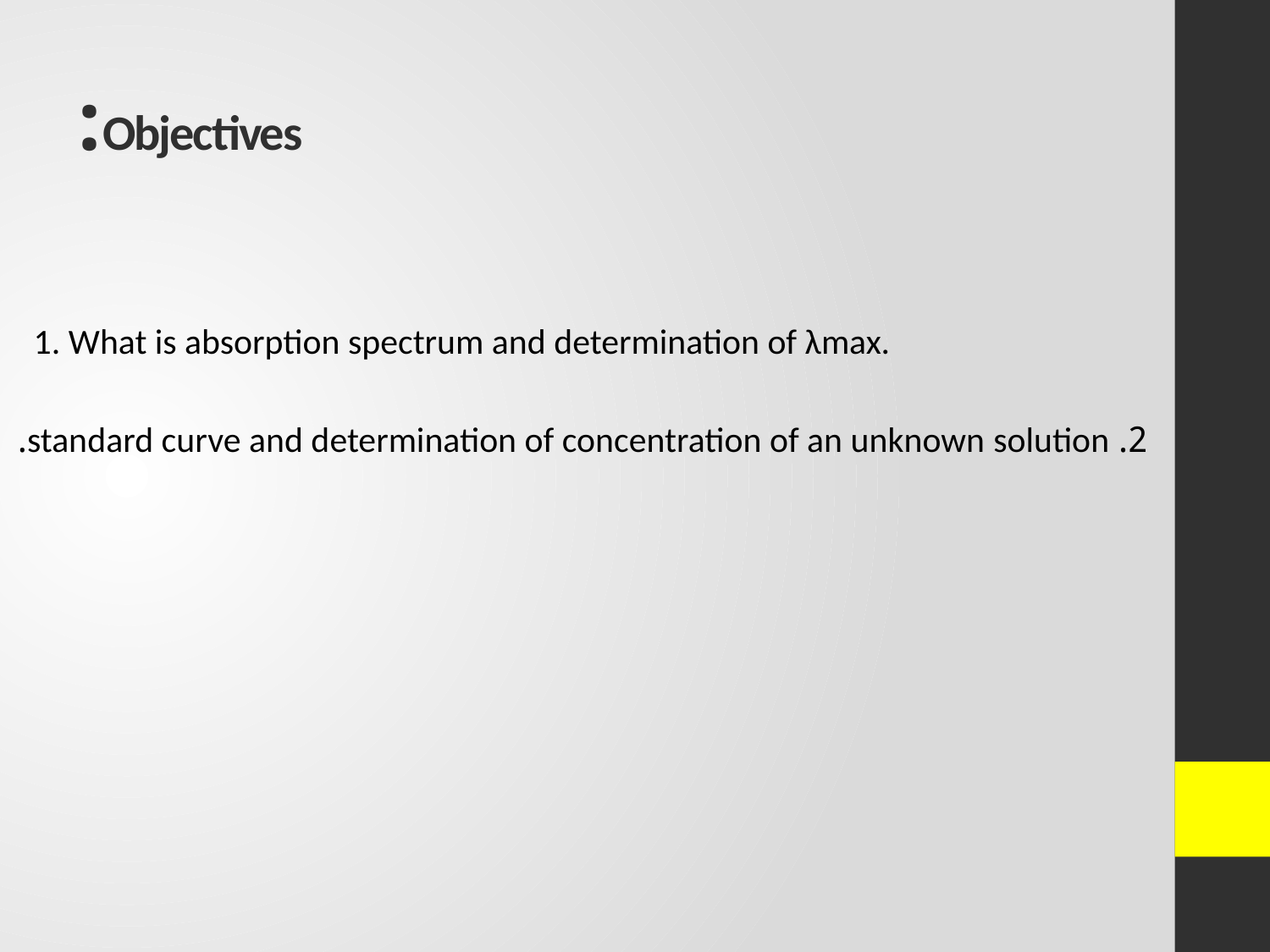

# Objectives:
1. What is absorption spectrum and determination of λmax.

 2. standard curve and determination of concentration of an unknown solution.